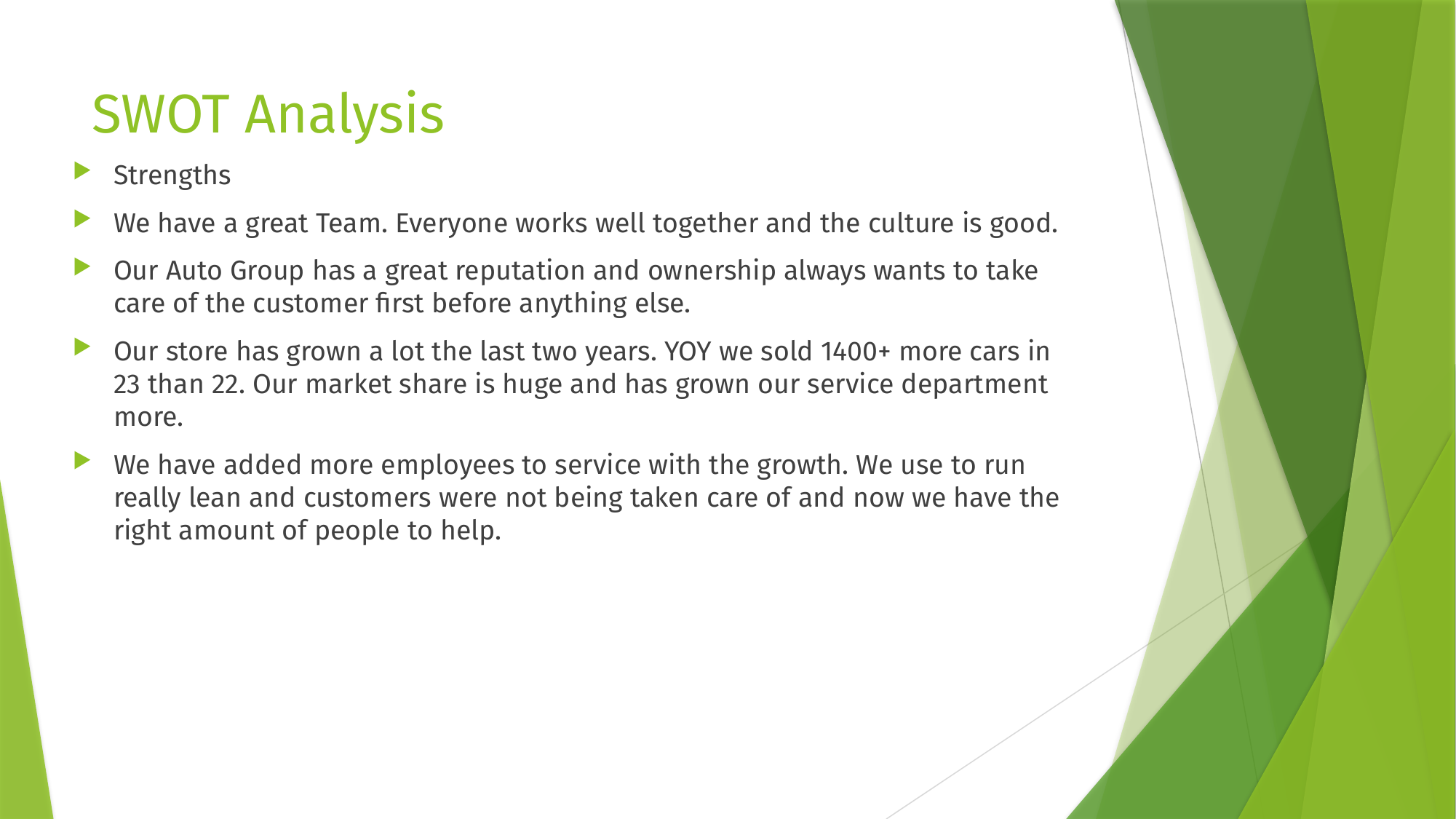

# SWOT Analysis
Strengths
We have a great Team. Everyone works well together and the culture is good.
Our Auto Group has a great reputation and ownership always wants to take care of the customer first before anything else.
Our store has grown a lot the last two years. YOY we sold 1400+ more cars in 23 than 22. Our market share is huge and has grown our service department more.
We have added more employees to service with the growth. We use to run really lean and customers were not being taken care of and now we have the right amount of people to help.